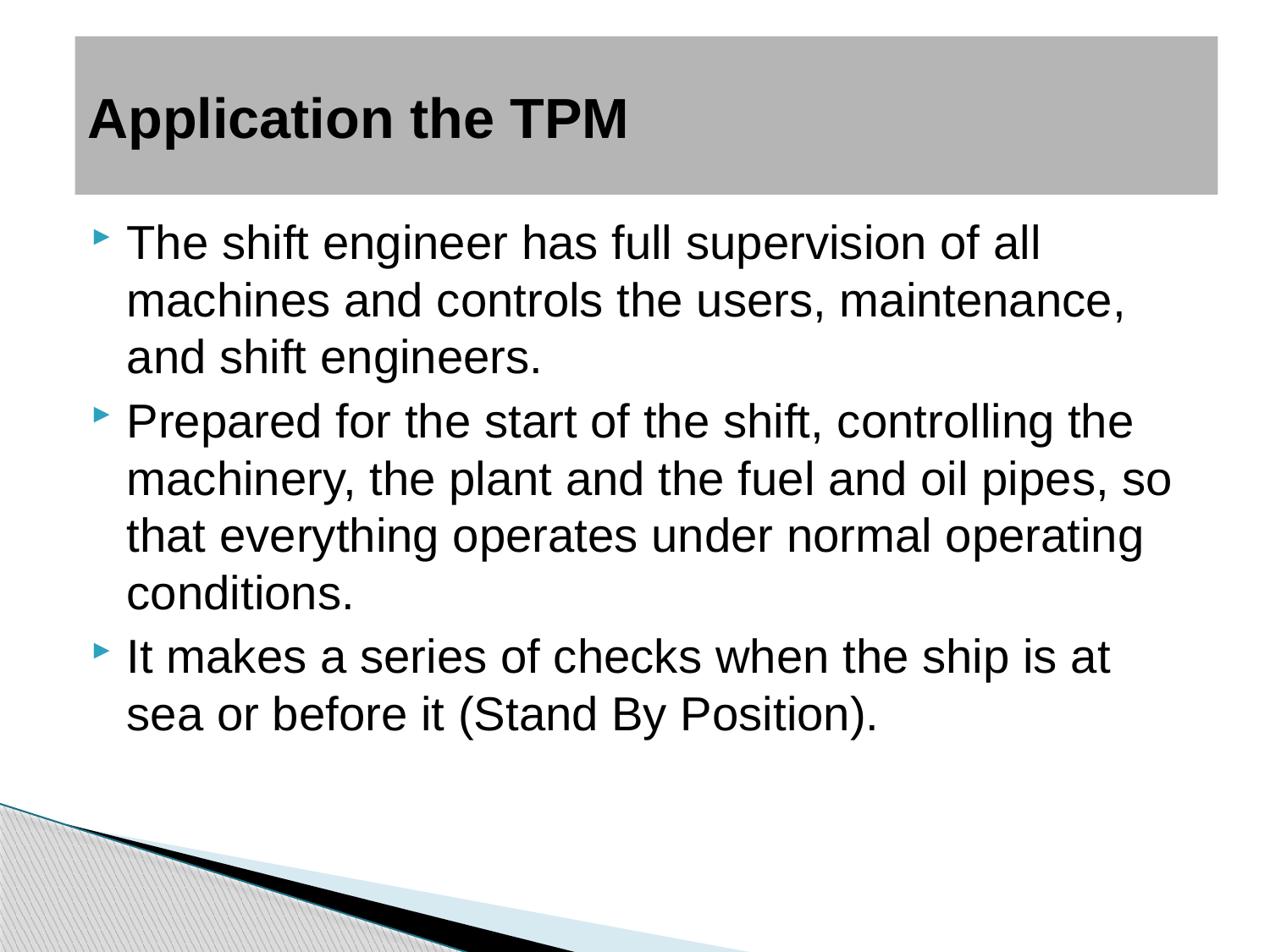

# Application the TPM
The shift engineer has full supervision of all machines and controls the users, maintenance, and shift engineers.
Prepared for the start of the shift, controlling the machinery, the plant and the fuel and oil pipes, so that everything operates under normal operating conditions.
It makes a series of checks when the ship is at sea or before it (Stand By Position).